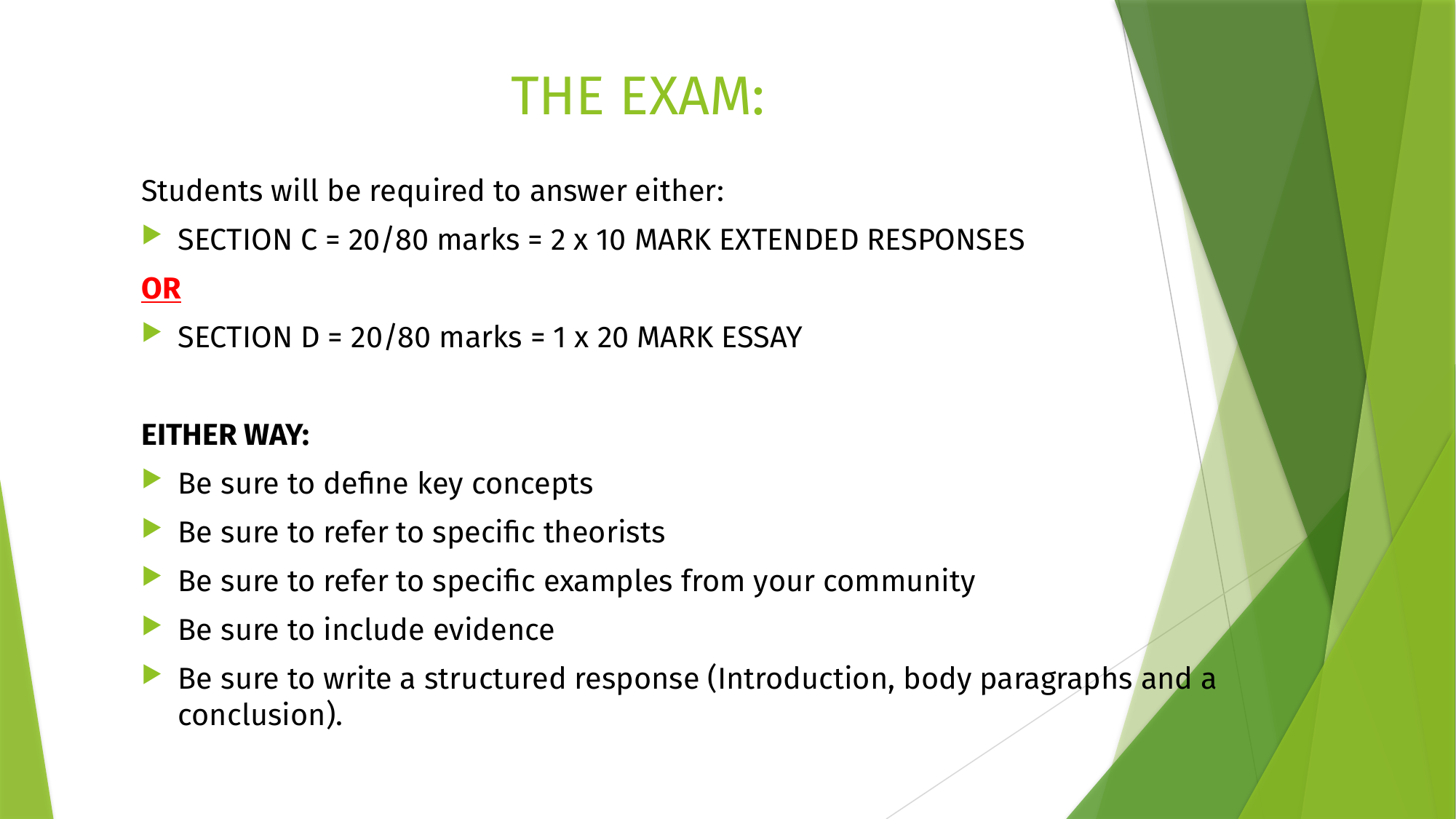

# THE EXAM:
Students will be required to answer either:
SECTION C = 20/80 marks = 2 x 10 MARK EXTENDED RESPONSES
OR
SECTION D = 20/80 marks = 1 x 20 MARK ESSAY

EITHER WAY:
Be sure to define key concepts
Be sure to refer to specific theorists
Be sure to refer to specific examples from your community
Be sure to include evidence
Be sure to write a structured response (Introduction, body paragraphs and a conclusion).